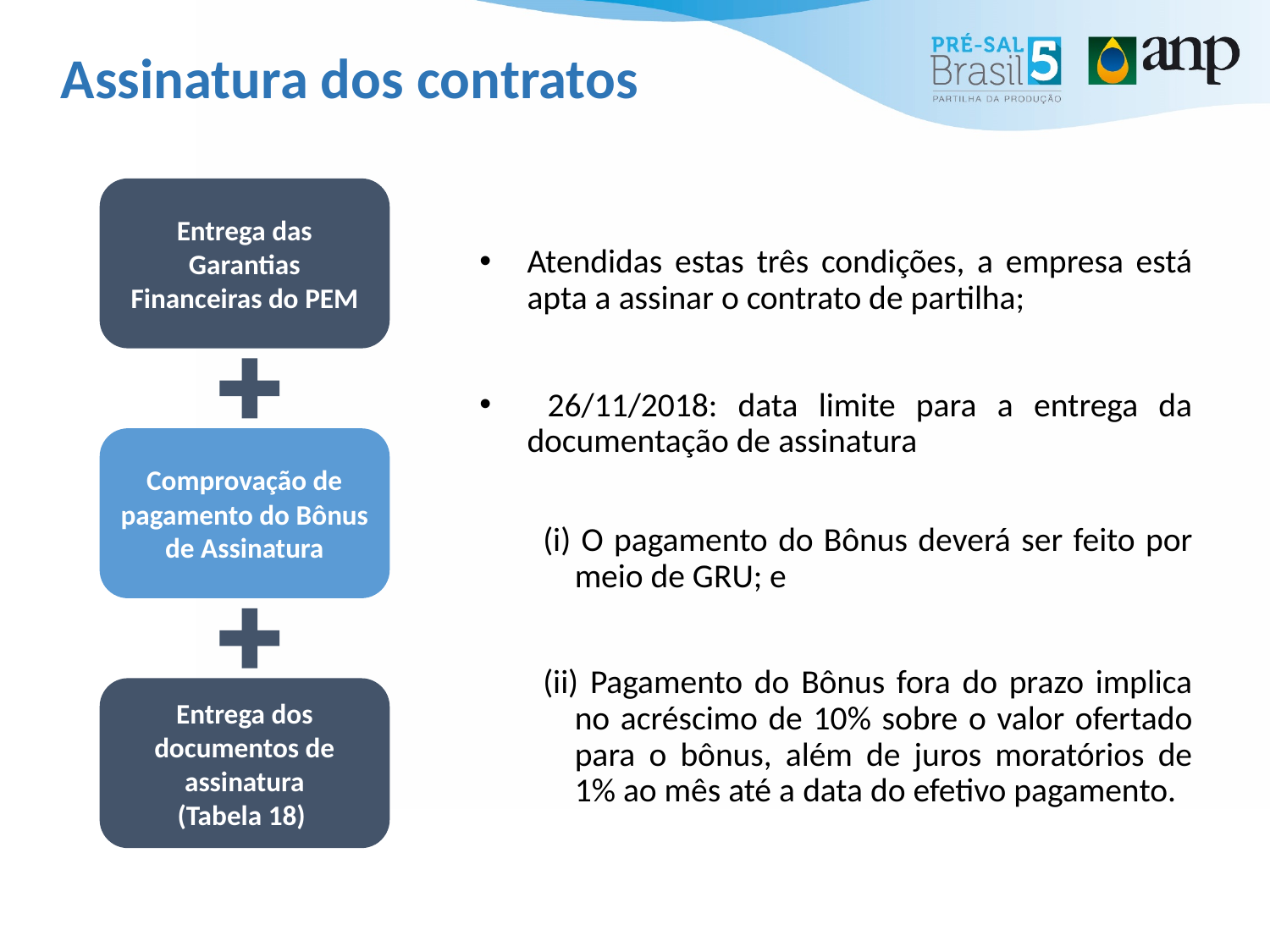

# Assinatura dos contratos
Entrega das Garantias Financeiras do PEM

Comprovação de pagamento do Bônus de Assinatura

Entrega dos documentos de assinatura
(Tabela 18)

Atendidas estas três condições, a empresa está apta a assinar o contrato de partilha;

 26/11/2018: data limite para a entrega da documentação de assinatura

(i) O pagamento do Bônus deverá ser feito por meio de GRU; e

(ii) Pagamento do Bônus fora do prazo implica no acréscimo de 10% sobre o valor ofertado para o bônus, além de juros moratórios de 1% ao mês até a data do efetivo pagamento.